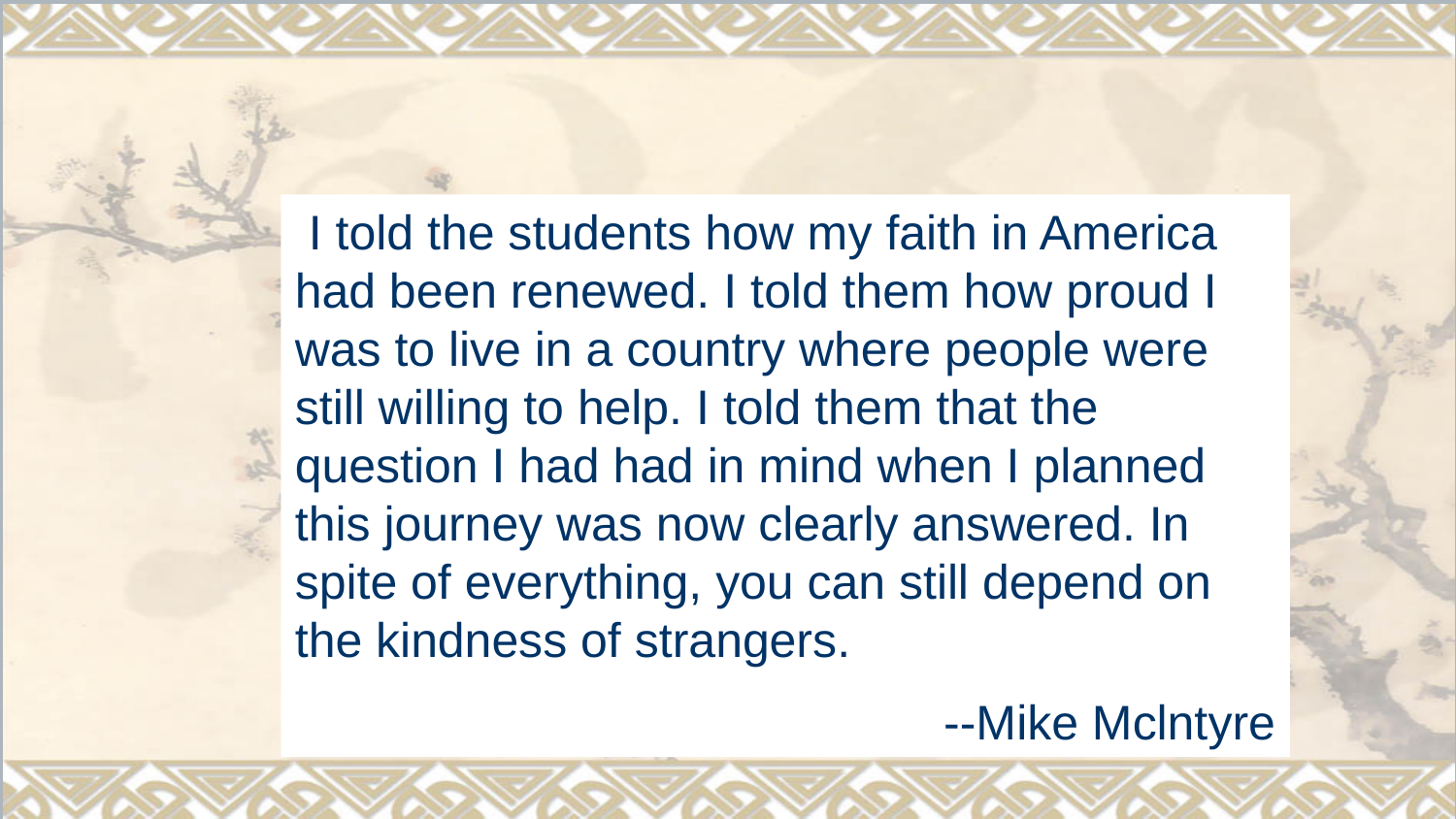

I told the students how my faith in America had been renewed. I told them how proud I was to live in a country where people were still willing to help. I told them that the question I had had in mind when I planned this journey was now clearly answered. In spite of everything, you can still depend on the kindness of strangers.
--Mike Mclntyre